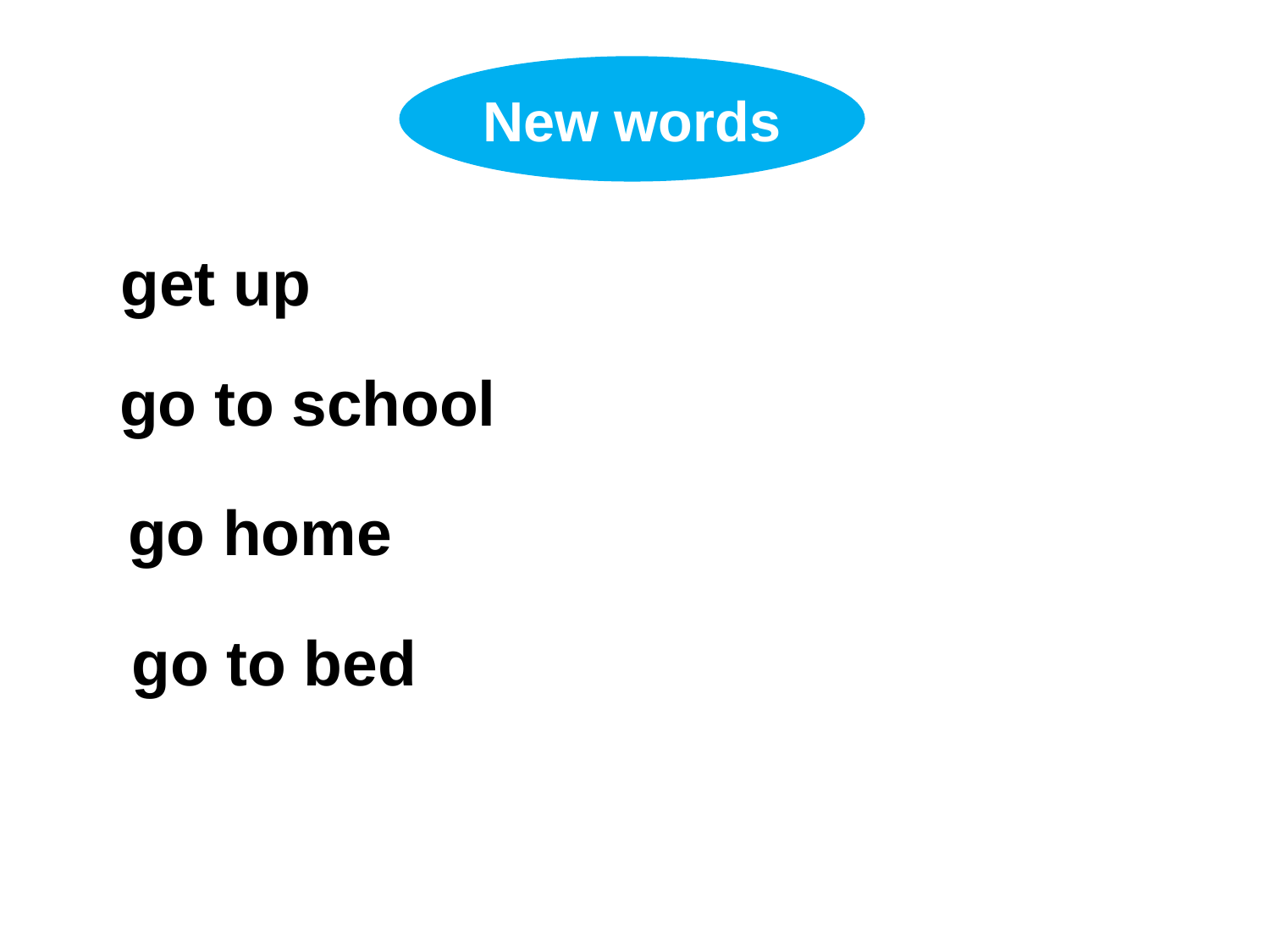

New words
get up
go to school
go home
go to bed